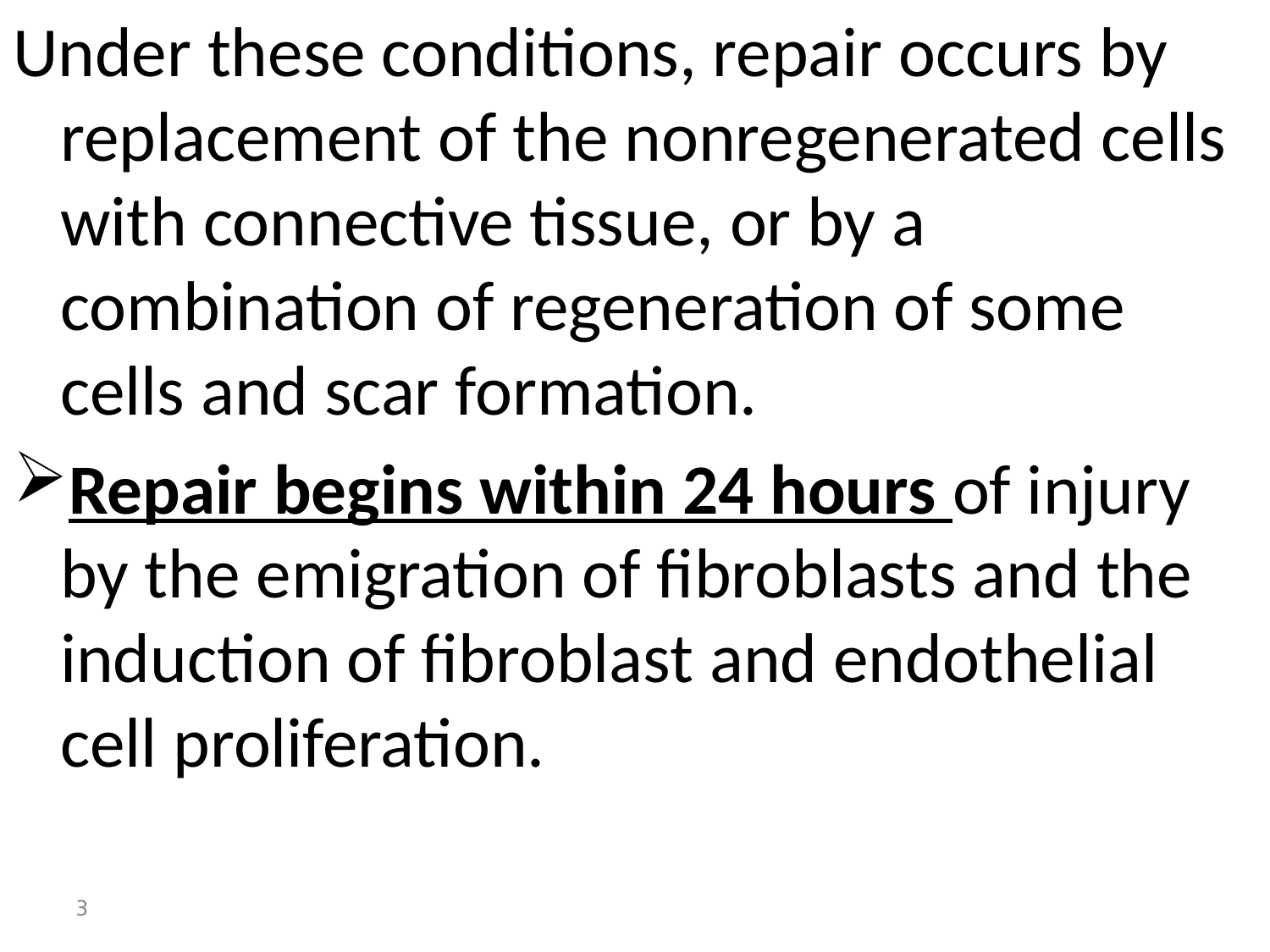

Under these conditions, repair occurs by replacement of the nonregenerated cells with connective tissue, or by a combination of regeneration of some cells and scar formation.
Repair begins within 24 hours of injury by the emigration of fibroblasts and the induction of fibroblast and endothelial cell proliferation.
3